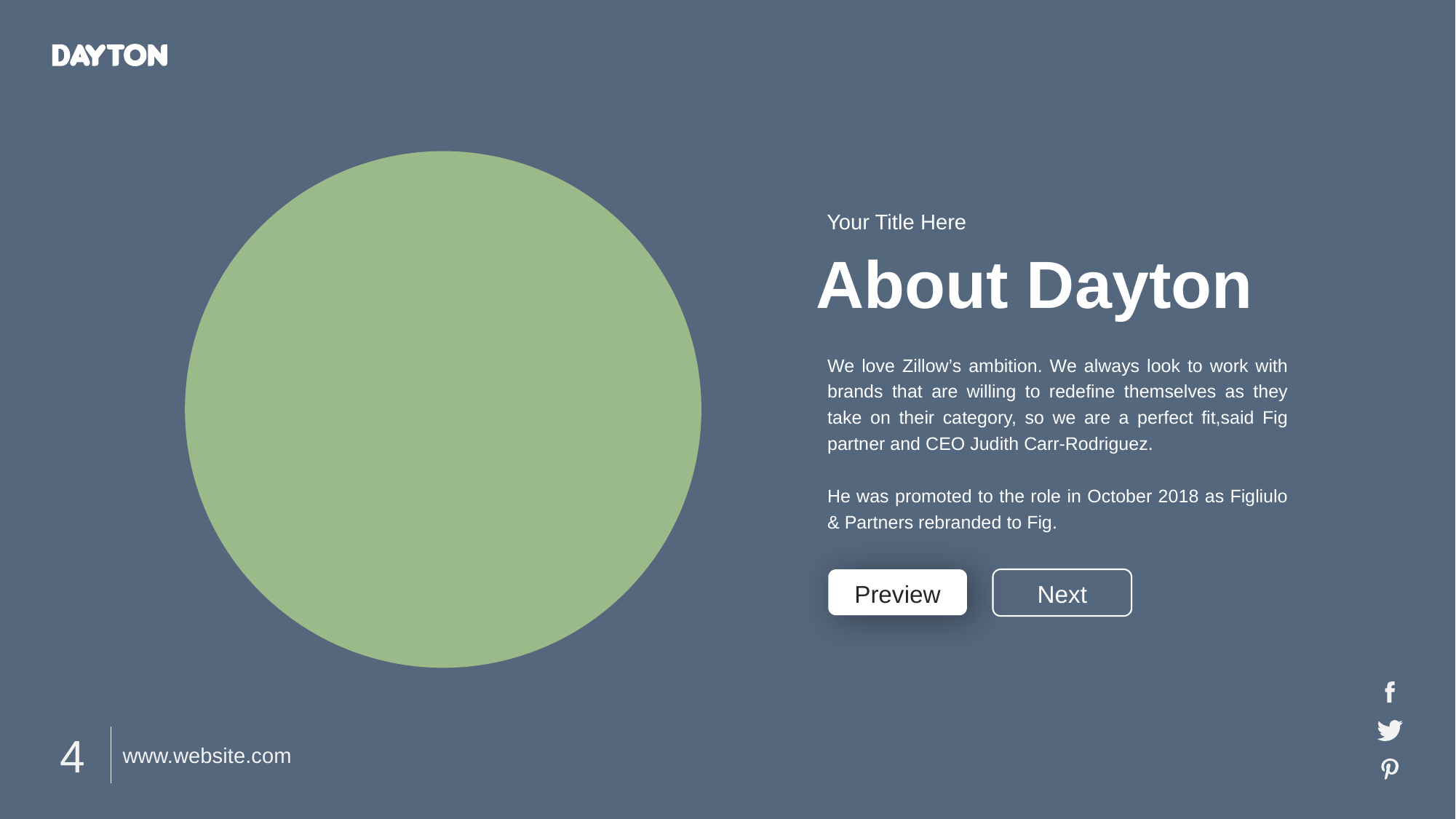

Your Title Here
About Dayton
We love Zillow’s ambition. We always look to work with brands that are willing to redefine themselves as they take on their category, so we are a perfect fit,said Fig partner and CEO Judith Carr-Rodriguez.

He was promoted to the role in October 2018 as Figliulo & Partners rebranded to Fig.

Preview

Next